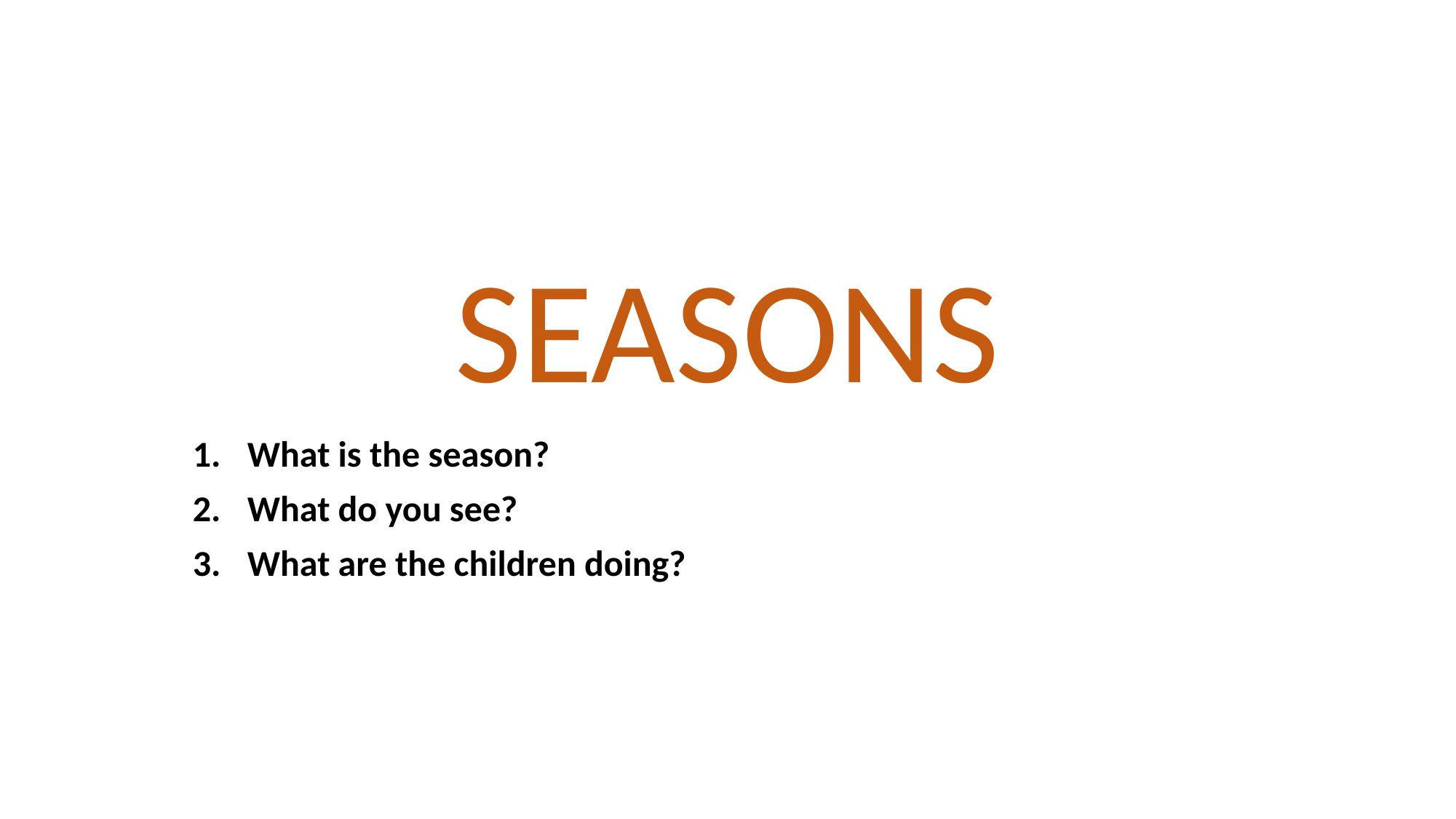

# SEASONS
What is the season?
What do you see?
What are the children doing?